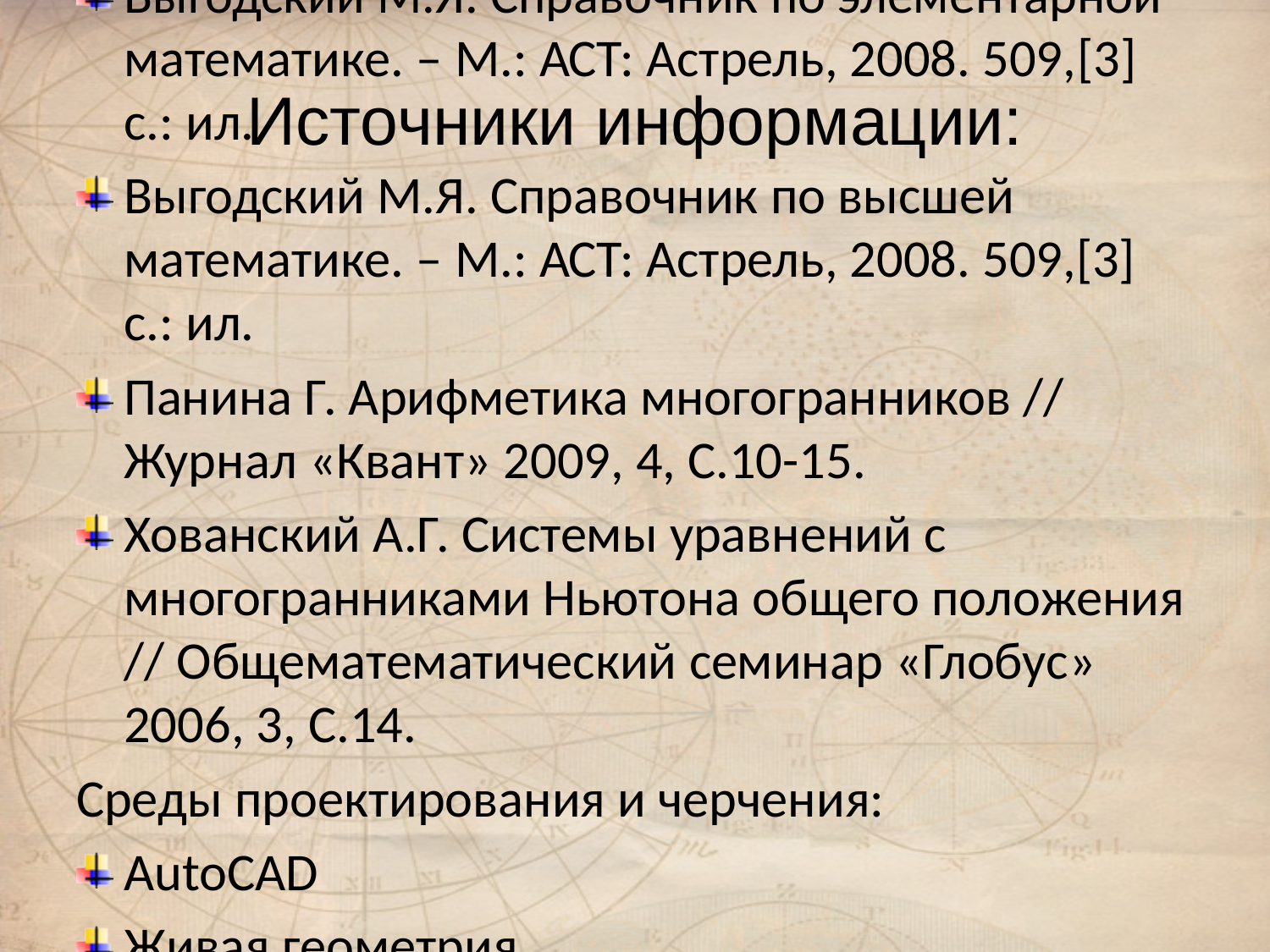

Список литературы:
Васильев Н.Б. Сложение фигур // Журнал «Квант» 1976, 4, С.22-29.
Выгодский М.Я. Справочник по элементарной математике. – М.: АСТ: Астрель, 2008. 509,[3] с.: ил.
Выгодский М.Я. Справочник по высшей математике. – М.: АСТ: Астрель, 2008. 509,[3] с.: ил.
Панина Г. Арифметика многогранников // Журнал «Квант» 2009, 4, С.10-15.
Хованский А.Г. Системы уравнений с многогранниками Ньютона общего положения // Общематематический семинар «Глобус» 2006, 3, С.14.
Среды проектирования и черчения:
AutoCAD
Живая геометрия
Дополнительные материалы:
Gismeteo.ru

# Источники информации: